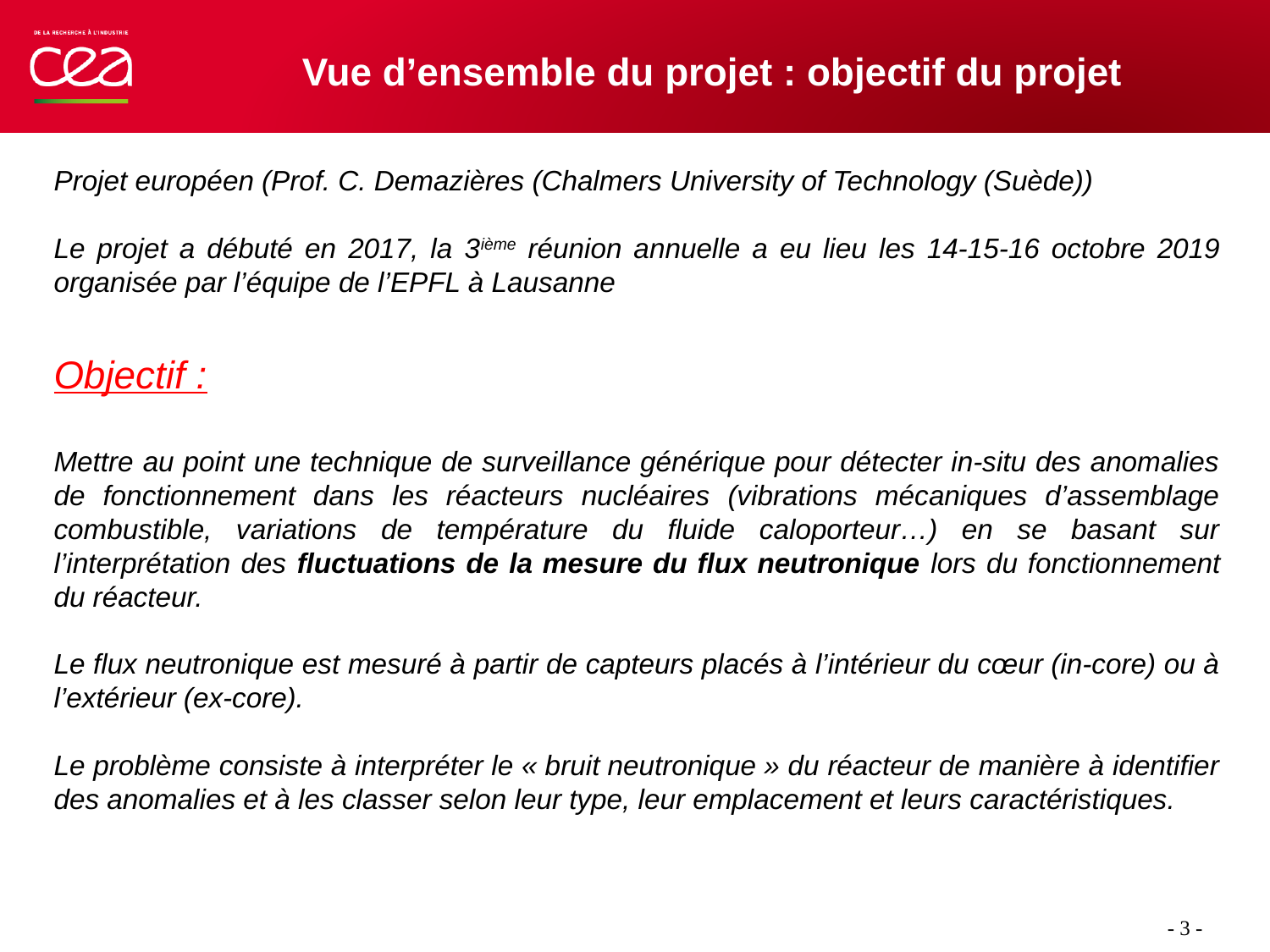

# Vue d’ensemble du projet : objectif du projet
Projet européen (Prof. C. Demazières (Chalmers University of Technology (Suède))

Le projet a débuté en 2017, la 3ième réunion annuelle a eu lieu les 14-15-16 octobre 2019 organisée par l’équipe de l’EPFL à Lausanne
.
Objectif :

Mettre au point une technique de surveillance générique pour détecter in-situ des anomalies de fonctionnement dans les réacteurs nucléaires (vibrations mécaniques d’assemblage combustible, variations de température du fluide caloporteur…) en se basant sur l’interprétation des fluctuations de la mesure du flux neutronique lors du fonctionnement du réacteur.

Le flux neutronique est mesuré à partir de capteurs placés à l’intérieur du cœur (in-core) ou à l’extérieur (ex-core).

Le problème consiste à interpréter le « bruit neutronique » du réacteur de manière à identifier des anomalies et à les classer selon leur type, leur emplacement et leurs caractéristiques.

P- 3 -